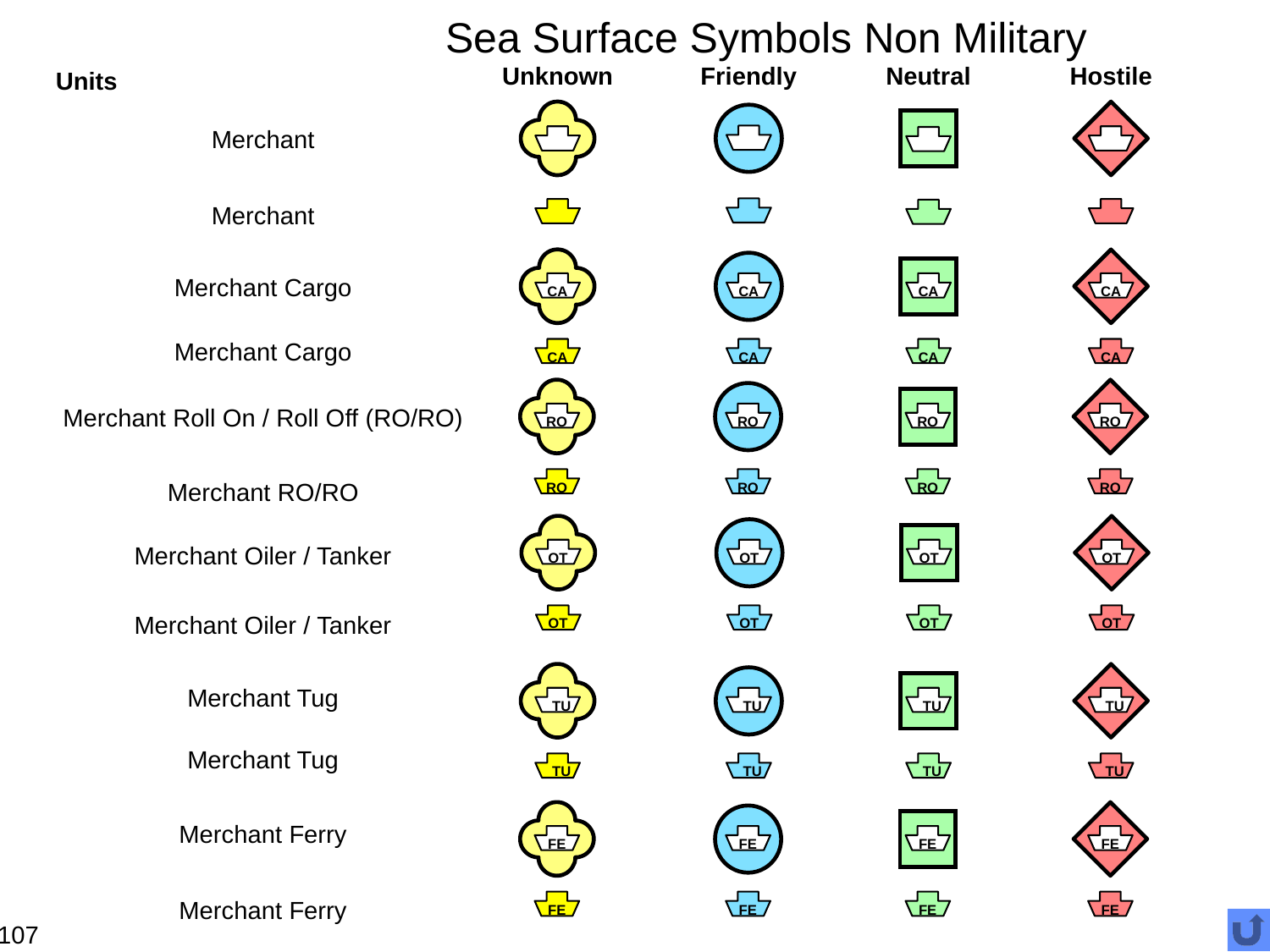

# Sea Surface Symbols Non Military
Unknown
Friendly
Neutral
Hostile
Units

Merchant

Merchant

CA

CA

CA

CA
Merchant Cargo
Merchant Cargo

CA

CA

CA

CA

RO

RO

RO

RO
Merchant Roll On / Roll Off (RO/RO)

RO

RO

RO

RO
Merchant RO/RO

OT

OT

OT

OT
Merchant Oiler / Tanker

OT

OT

OT

OT
Merchant Oiler / Tanker

TU

TU

TU

TU
Merchant Tug
Merchant Tug

TU

TU

TU

TU

FE

FE

FE

FE
Merchant Ferry

FE

FE

FE

FE
Merchant Ferry
107